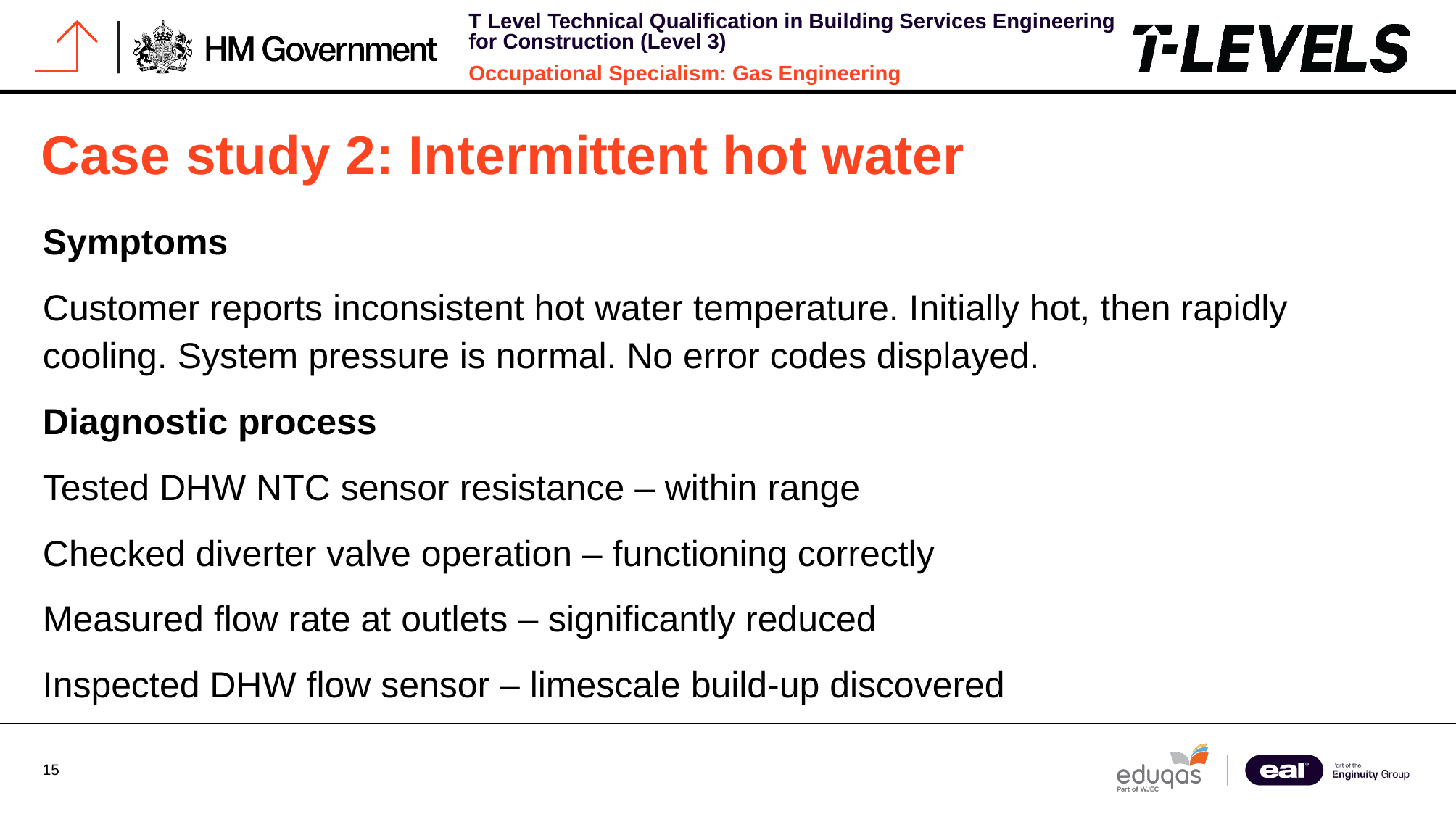

# Case study 2: Intermittent hot water
Symptoms
Customer reports inconsistent hot water temperature. Initially hot, then rapidly cooling. System pressure is normal. No error codes displayed.
Diagnostic process
Tested DHW NTC sensor resistance – within range
Checked diverter valve operation – functioning correctly
Measured flow rate at outlets – significantly reduced
Inspected DHW flow sensor – limescale build-up discovered